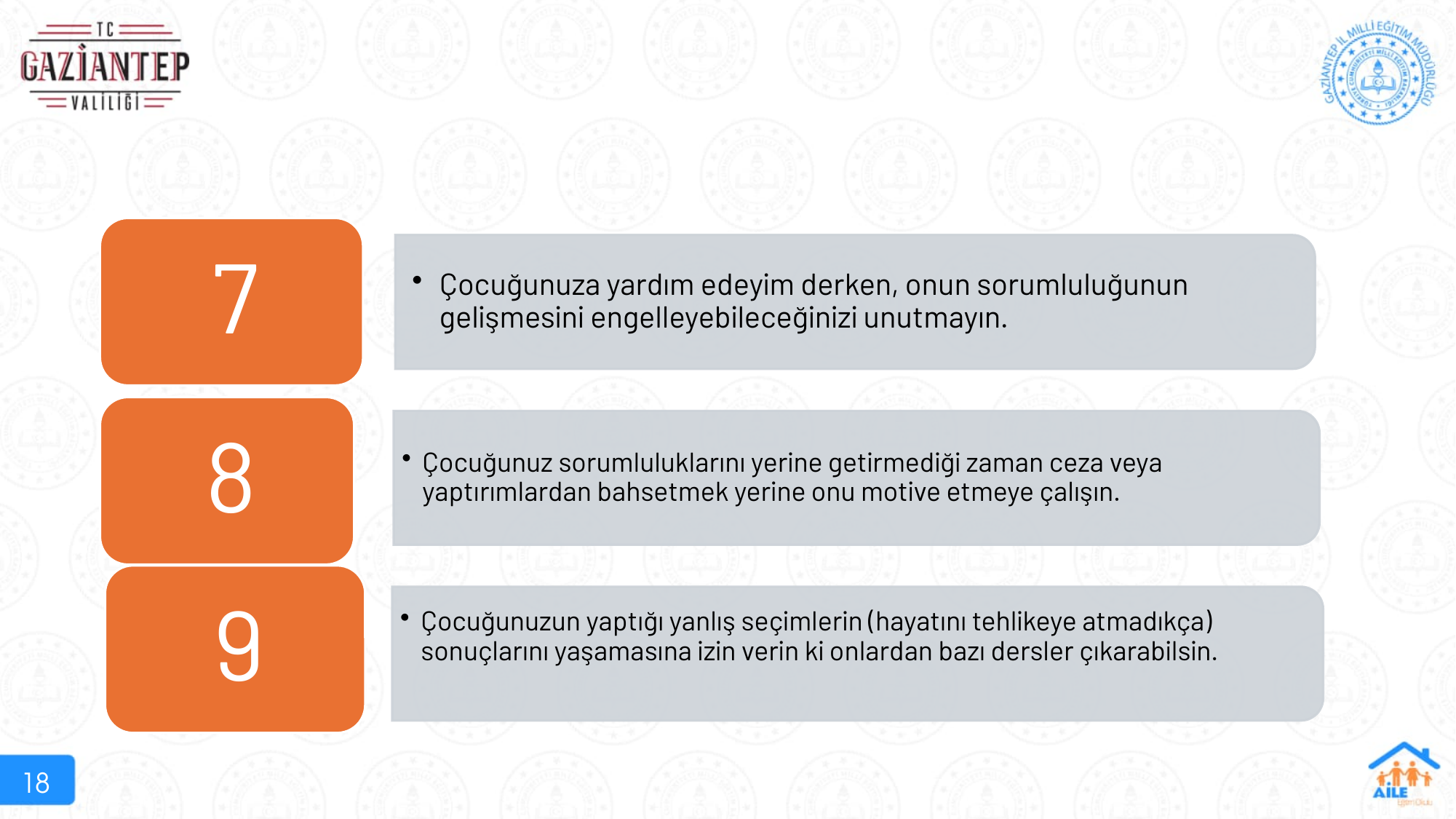

Çocuğunuza yardım edeyim derken, onun sorumluluğunun gelişmesini engelleyebileceğinizi unutmayın.
7
Çocuğunuz sorumluluklarını yerine getirmediği zaman ceza veya yaptırımlardan bahsetmek yerine onu motive etmeye çalışın.
8
Çocuğunuzun yaptığı yanlış seçimlerin (hayatını tehlikeye atmadıkça) sonuçlarını yaşamasına izin verin ki onlardan bazı dersler çıkarabilsin.

9
18